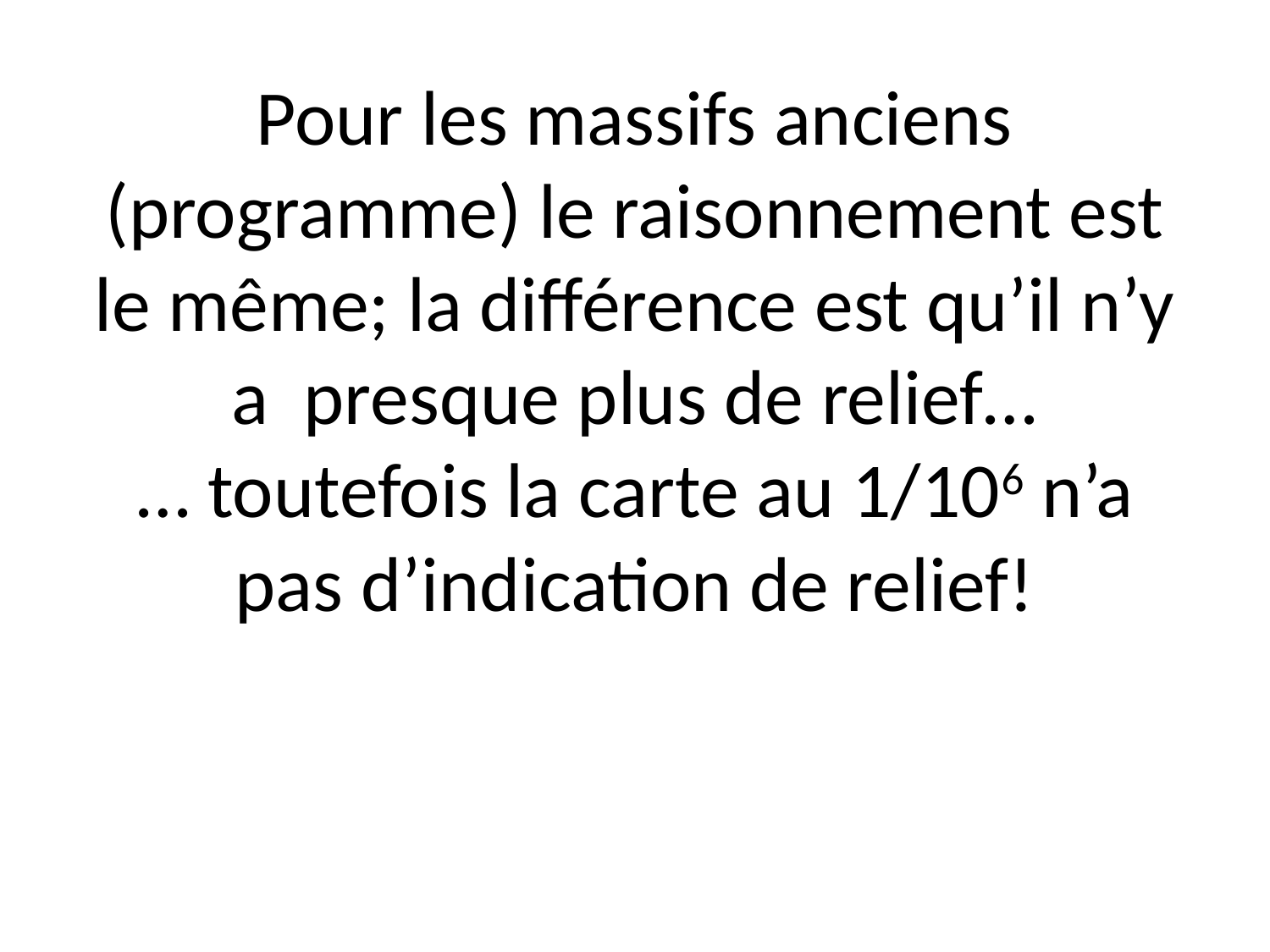

# Pour les massifs anciens (programme) le raisonnement est le même; la différence est qu’il n’y a  presque plus de relief… … toutefois la carte au 1/106 n’a pas d’indication de relief!